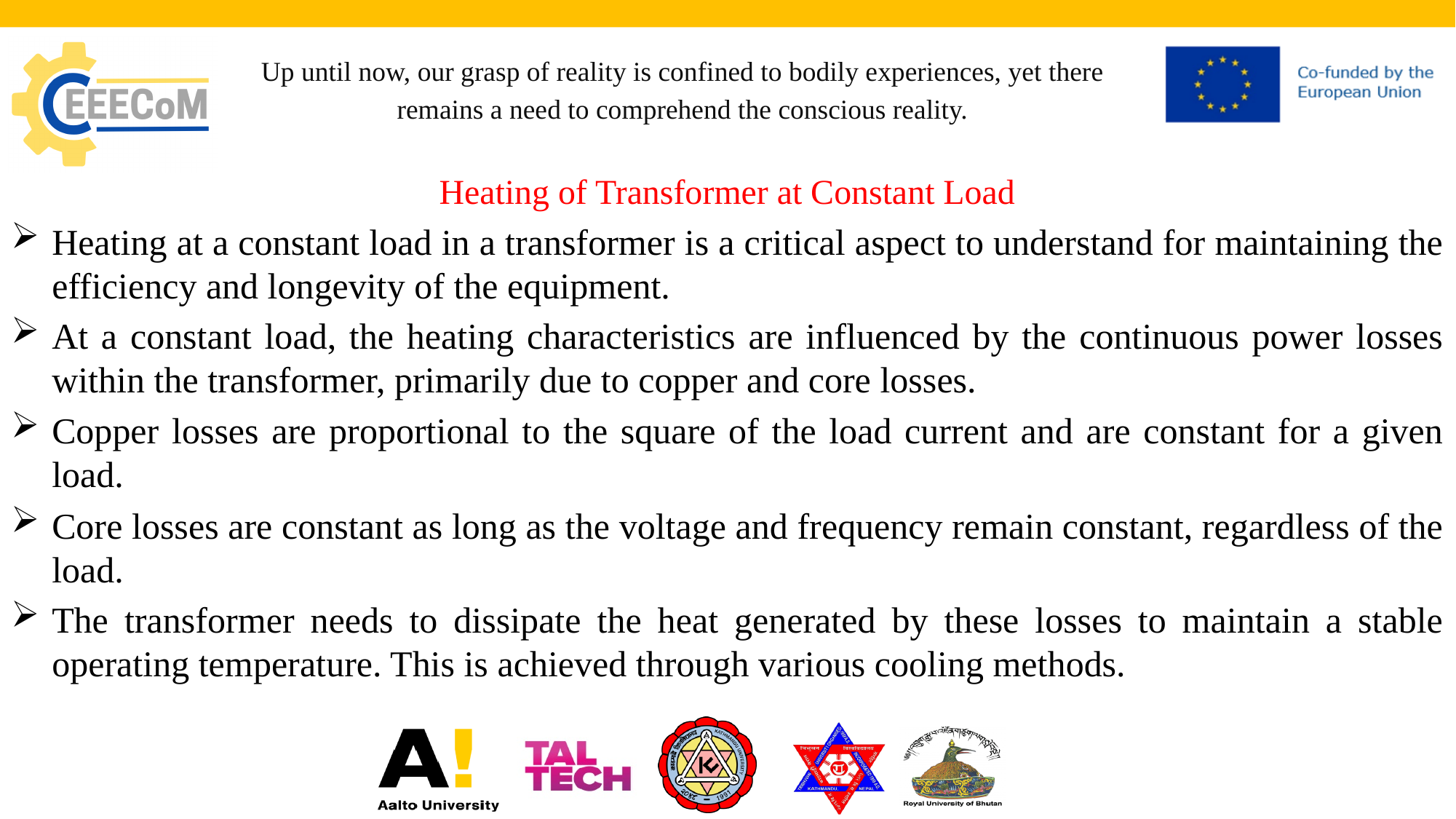

# Up until now, our grasp of reality is confined to bodily experiences, yet there remains a need to comprehend the conscious reality.
Heating of Transformer at Constant Load
Heating at a constant load in a transformer is a critical aspect to understand for maintaining the efficiency and longevity of the equipment.
At a constant load, the heating characteristics are influenced by the continuous power losses within the transformer, primarily due to copper and core losses.
Copper losses are proportional to the square of the load current and are constant for a given load.
Core losses are constant as long as the voltage and frequency remain constant, regardless of the load.
The transformer needs to dissipate the heat generated by these losses to maintain a stable operating temperature. This is achieved through various cooling methods.